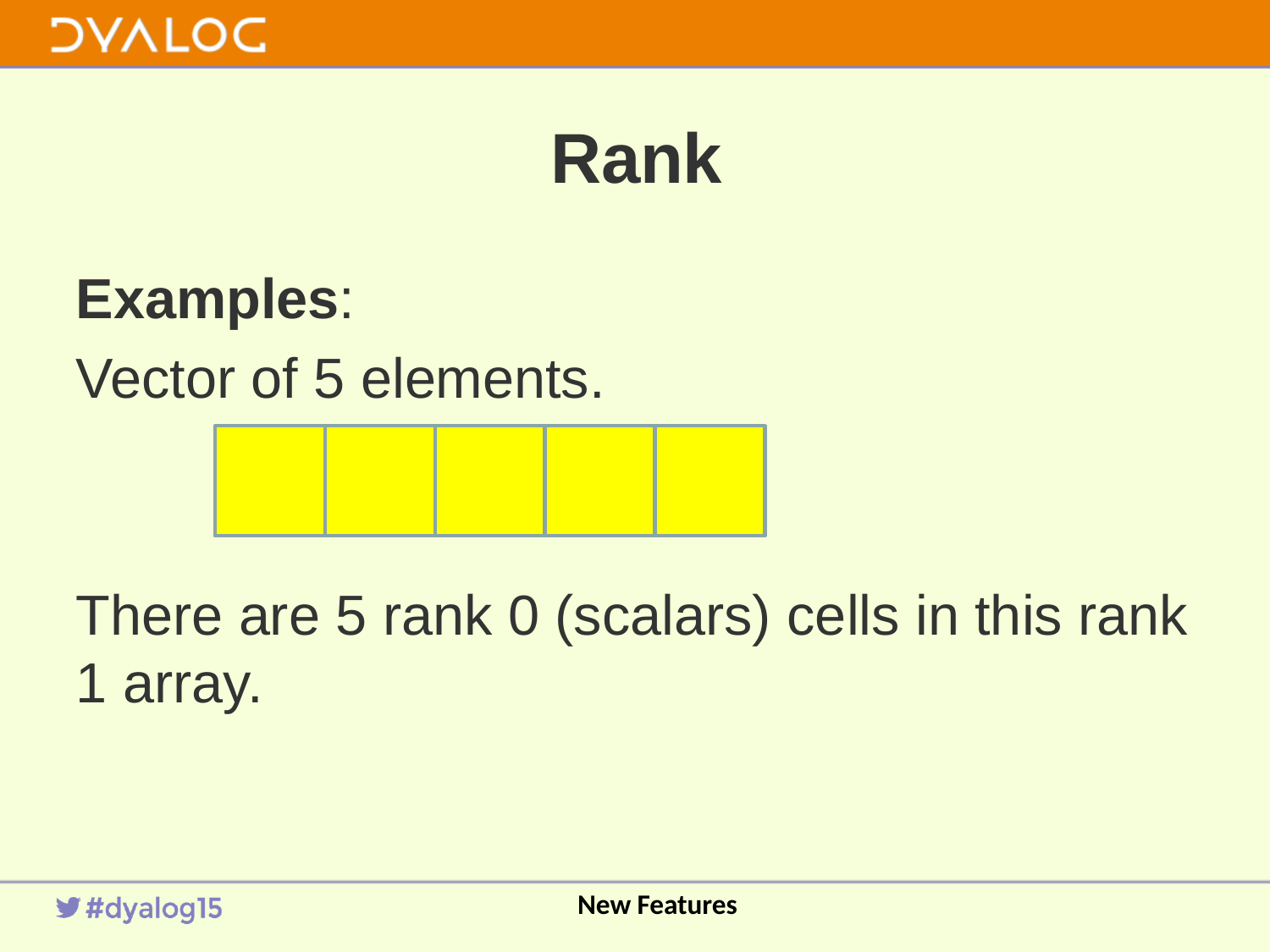

# Rank
Examples:
Vector of 5 elements.

There are 5 rank 0 (scalars) cells in this rank 1 array.

New Features